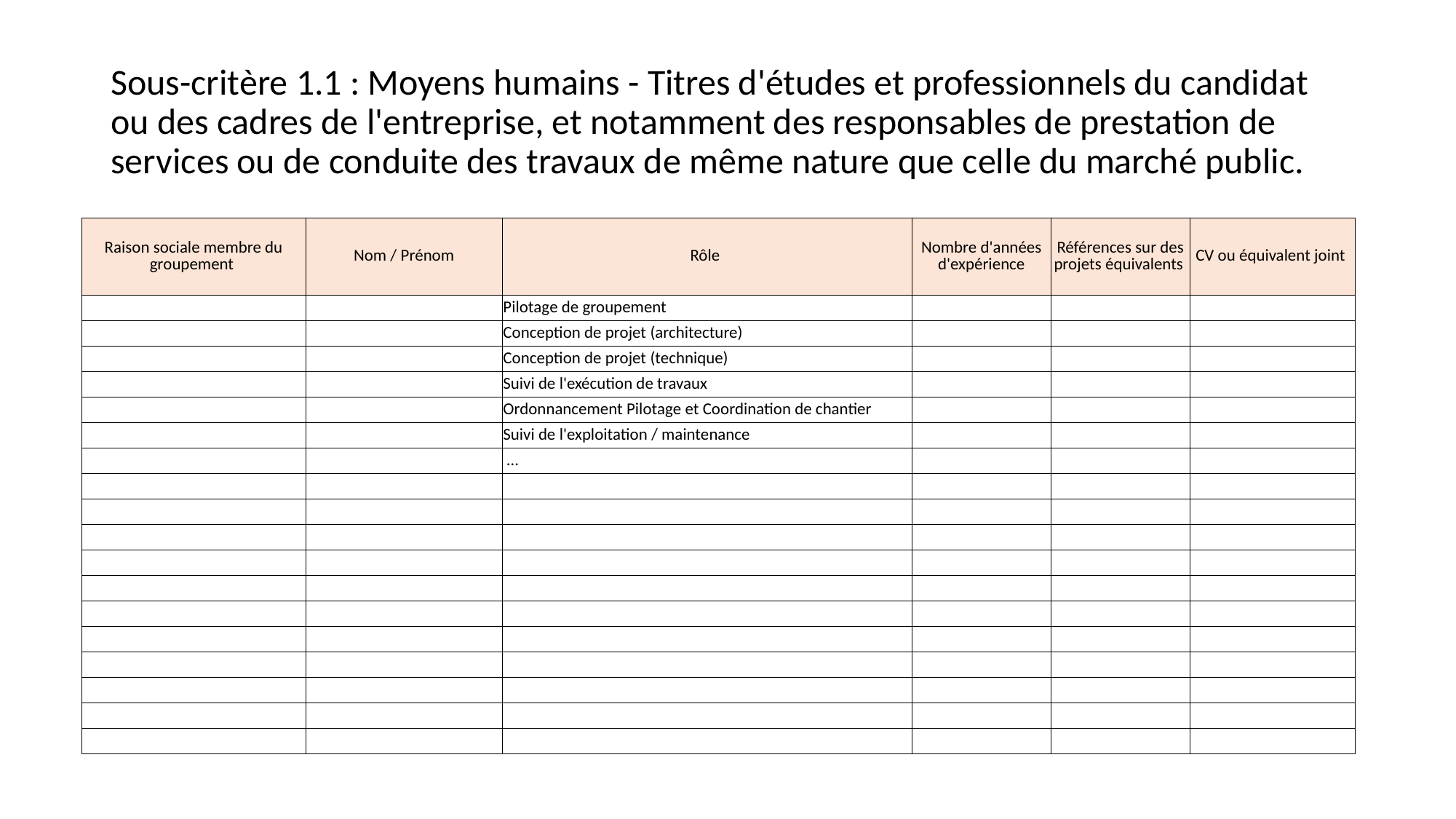

# Sous-critère 1.1 : Moyens humains - Titres d'études et professionnels du candidat ou des cadres de l'entreprise, et notamment des responsables de prestation de services ou de conduite des travaux de même nature que celle du marché public.
| Raison sociale membre du groupement | Nom / Prénom | Rôle | Nombre d'années d'expérience | Références sur des projets équivalents | CV ou équivalent joint |
| --- | --- | --- | --- | --- | --- |
|  |  | Pilotage de groupement |  |  |  |
|  |  | Conception de projet (architecture) |  |  |  |
|  |  | Conception de projet (technique) |  |  |  |
|  |  | Suivi de l'exécution de travaux |  |  |  |
|  |  | Ordonnancement Pilotage et Coordination de chantier |  |  |  |
|  |  | Suivi de l'exploitation / maintenance |  |  |  |
|  |  | … |  |  |  |
|  |  |  |  |  |  |
|  |  |  |  |  |  |
|  |  |  |  |  |  |
|  |  |  |  |  |  |
|  |  |  |  |  |  |
|  |  |  |  |  |  |
|  |  |  |  |  |  |
|  |  |  |  |  |  |
|  |  |  |  |  |  |
|  |  |  |  |  |  |
|  |  |  |  |  |  |